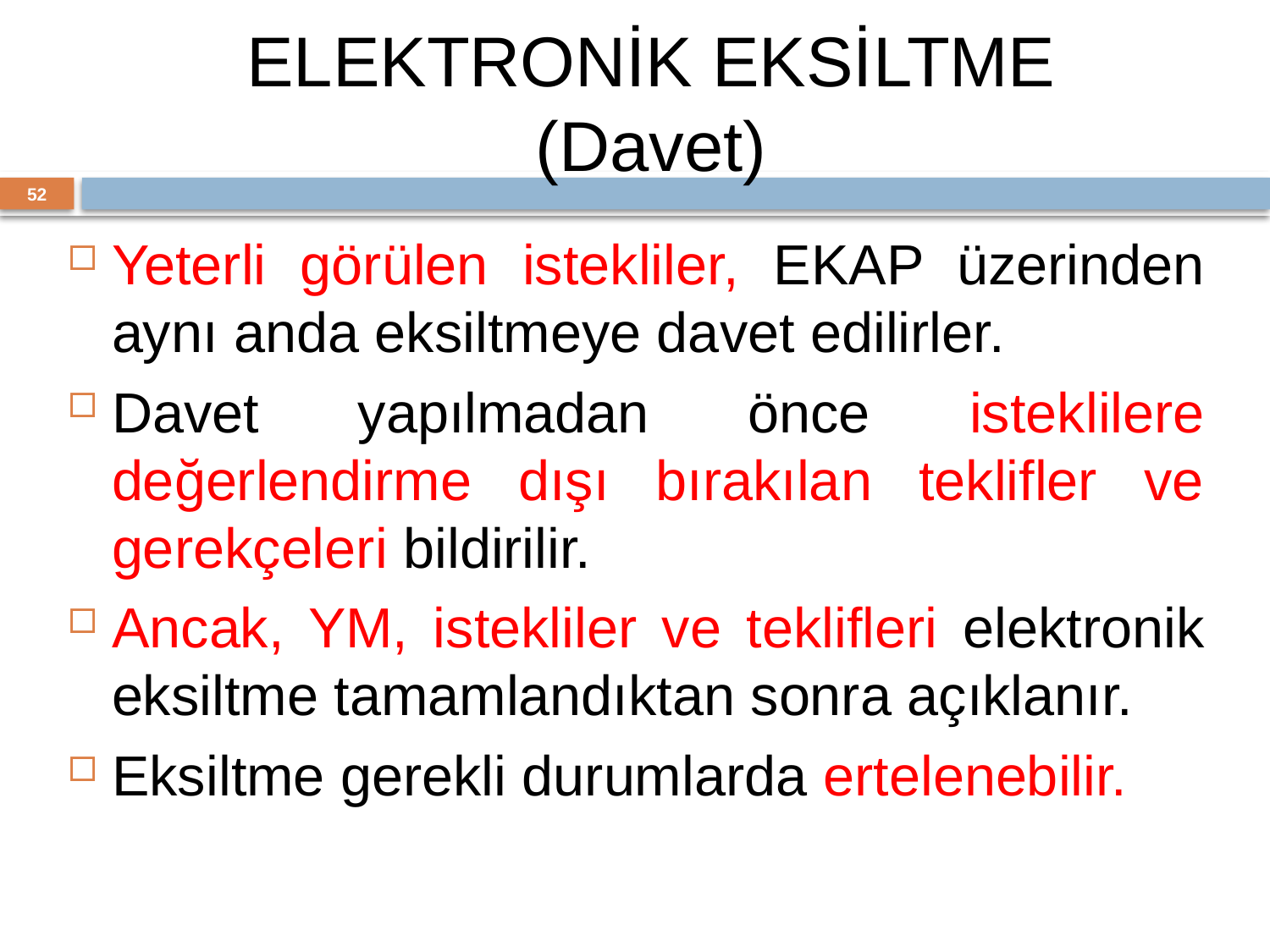

# ELEKTRONİK EKSİLTME (Davet)
52
Yeterli görülen istekliler, EKAP üzerinden aynı anda eksiltmeye davet edilirler.
Davet yapılmadan önce isteklilere değerlendirme dışı bırakılan teklifler ve gerekçeleri bildirilir.
Ancak, YM, istekliler ve teklifleri elektronik eksiltme tamamlandıktan sonra açıklanır.
Eksiltme gerekli durumlarda ertelenebilir.